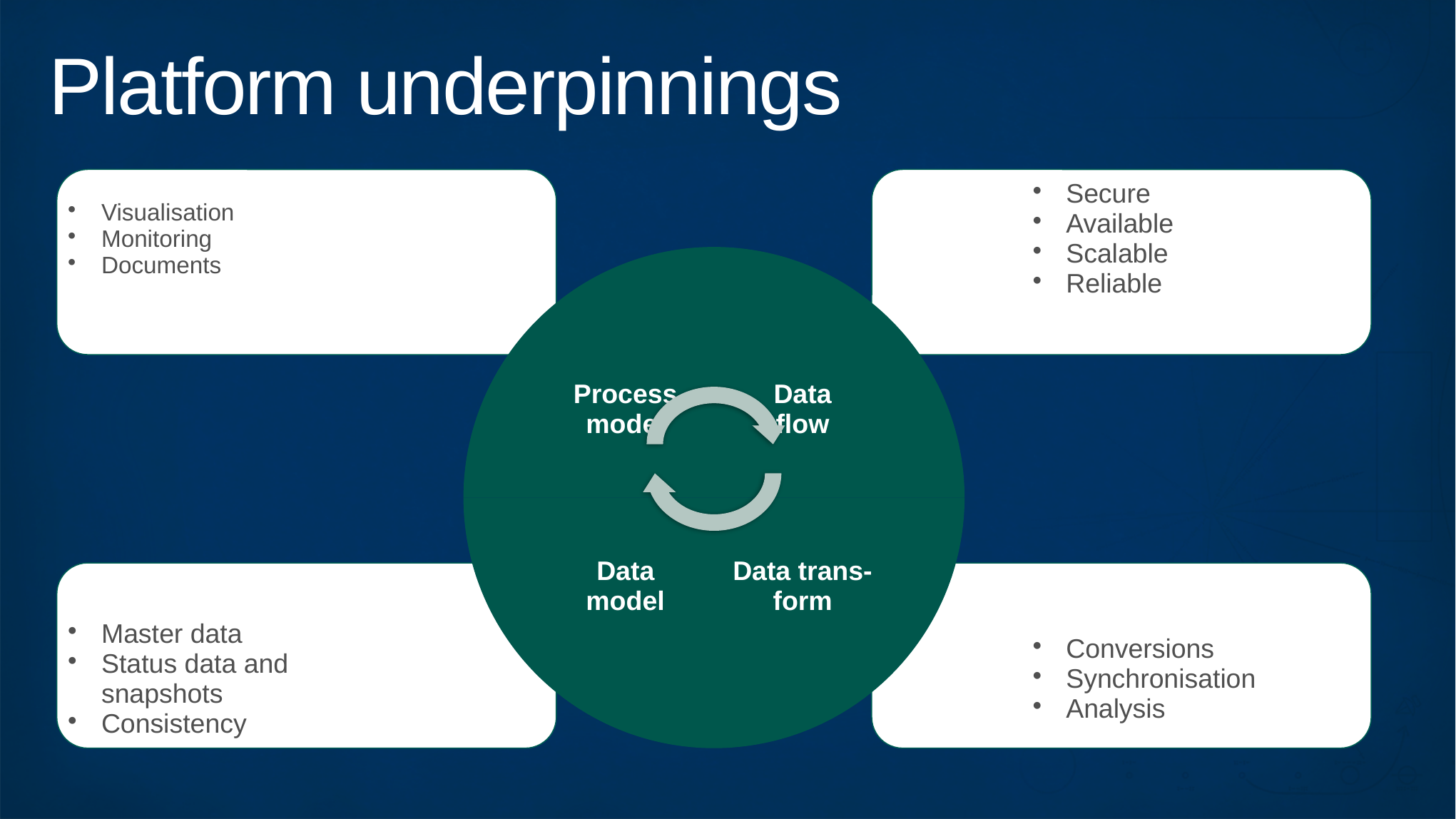

# Platform underpinnings
Process model
Visualisation
Data
flow
Secure
Data trans-form
Conversions
Data
model
Master data
Monitoring
Documents
Available
Scalable
Reliable
Status data and snapshots
Consistency
Synchronisation
Analysis